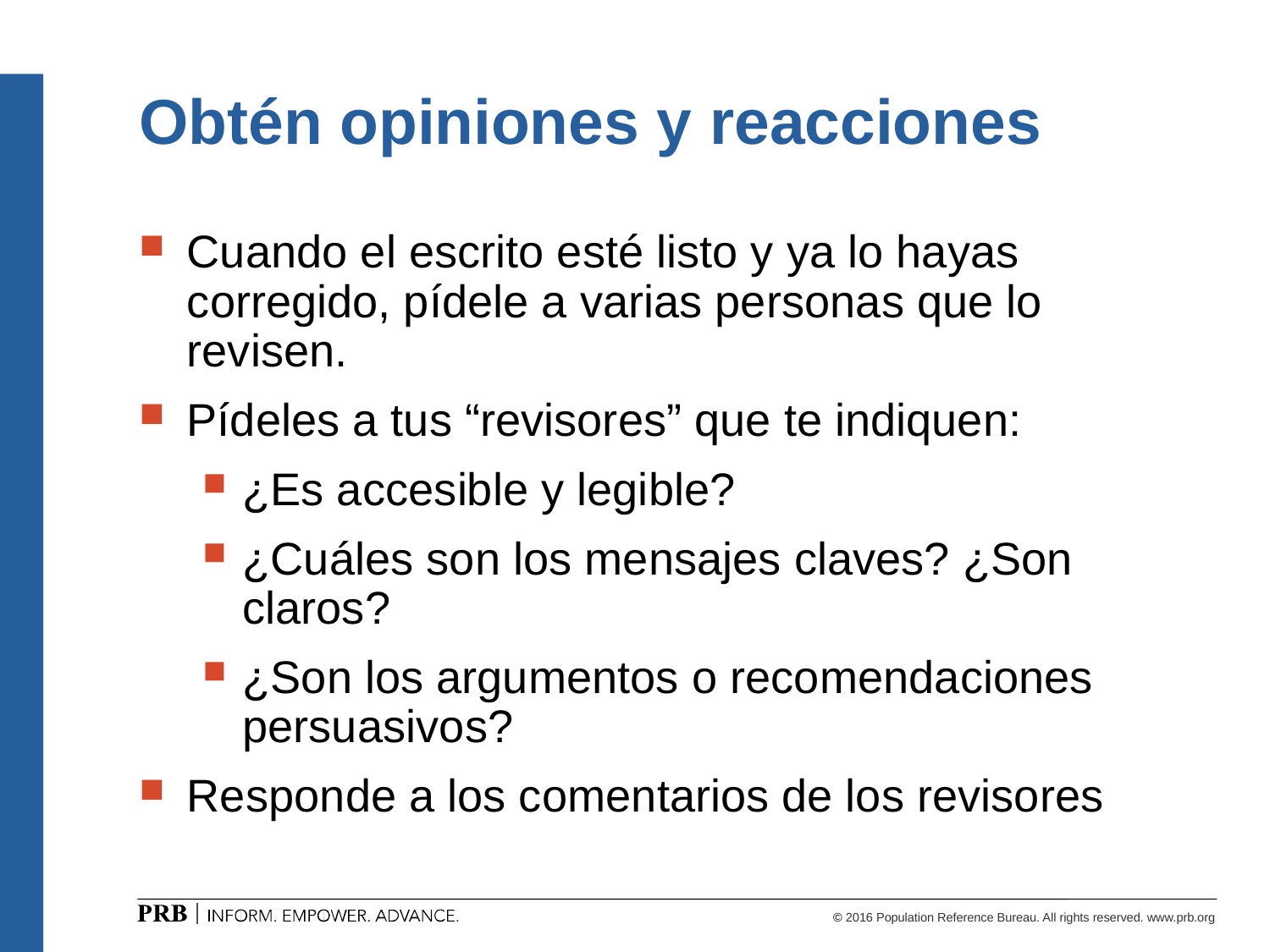

# Obtén opiniones y reacciones
Cuando el escrito esté listo y ya lo hayas corregido, pídele a varias personas que lo revisen.
Pídeles a tus “revisores” que te indiquen:
¿Es accesible y legible?
¿Cuáles son los mensajes claves? ¿Son claros?
¿Son los argumentos o recomendaciones persuasivos?
Responde a los comentarios de los revisores